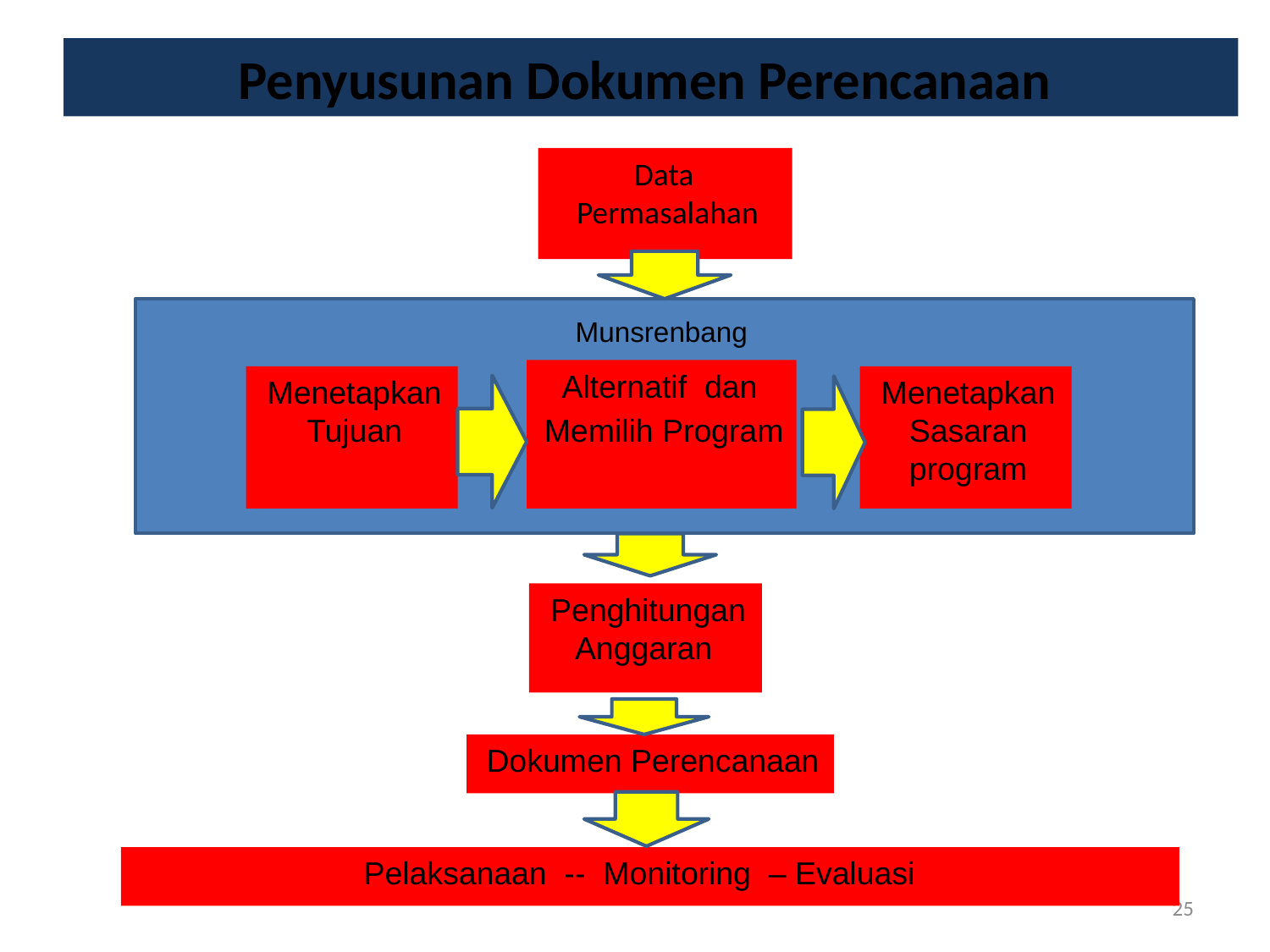

# Penyusunan Dokumen Perencanaan
Data  Permasalahan

Munsrenbang
Alternatif  dan
Memilih Program
Menetapkan Tujuan
Menetapkan Sasaran program

PenghitunganAnggaran

Dokumen Perencanaan

Pelaksanaan  --  Monitoring  – Evaluasi
25